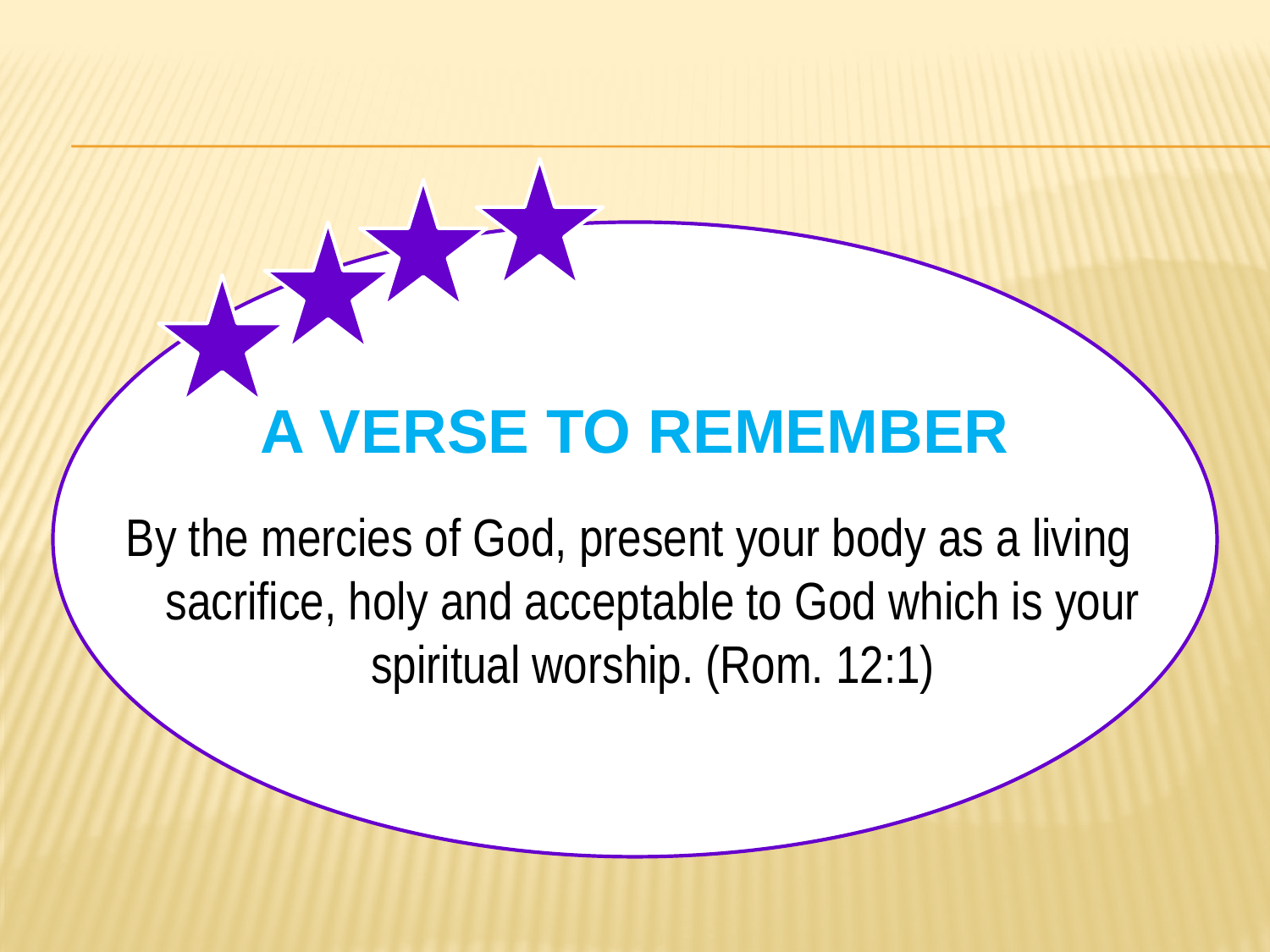

# A Verse to Remember
By the mercies of God, present your body as a living sacrifice, holy and acceptable to God which is your spiritual worship. (Rom. 12:1)